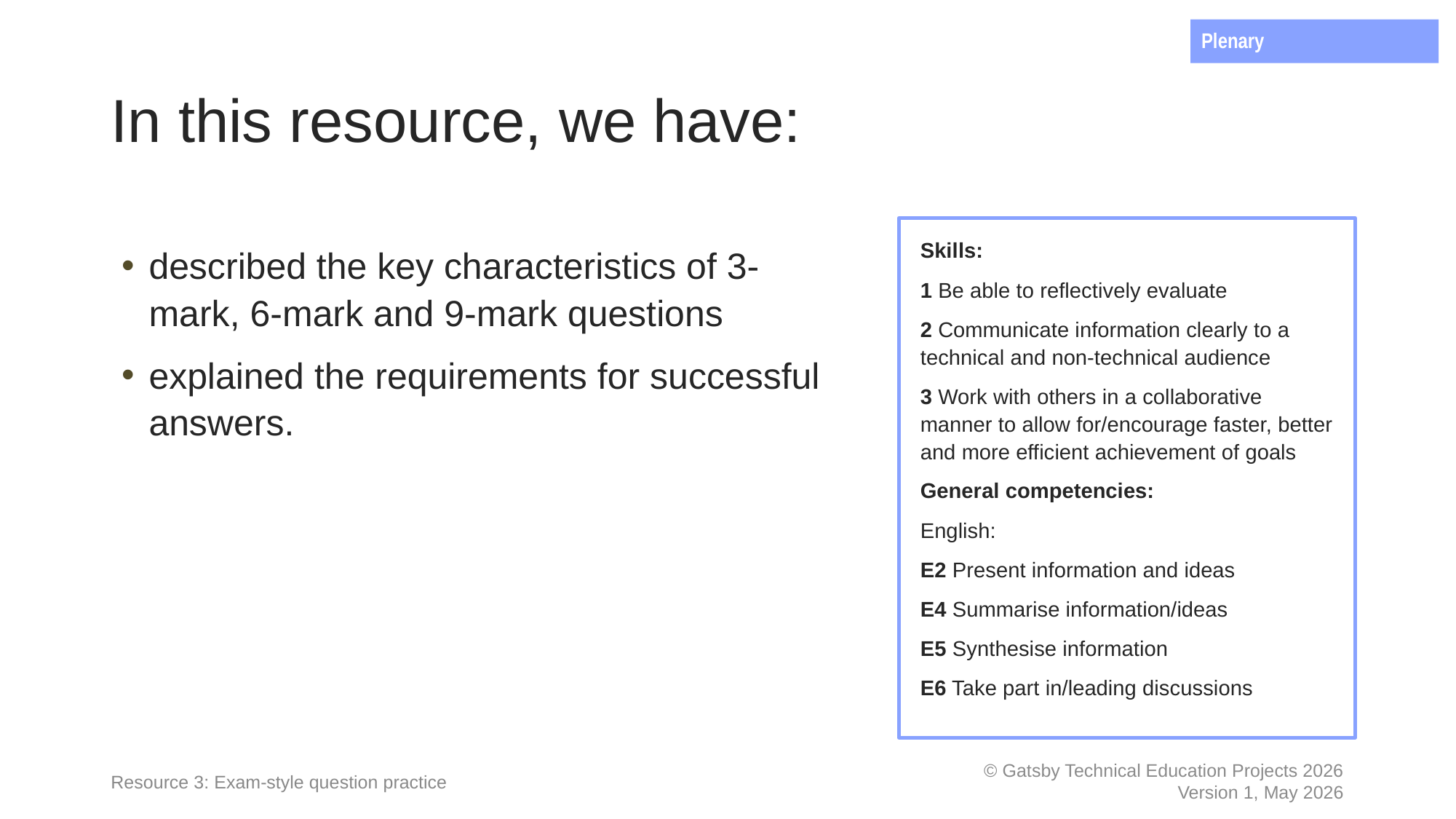

Plenary
# In this resource, we have:
described the key characteristics of 3-mark, 6-mark and 9-mark questions
explained the requirements for successful answers.
Skills:
1 Be able to reflectively evaluate
2 Communicate information clearly to a technical and non-technical audience
3 Work with others in a collaborative manner to allow for/encourage faster, better and more efficient achievement of goals
General competencies:
English:
E2 Present information and ideas
E4 Summarise information/ideas
E5 Synthesise information
E6 Take part in/leading discussions
Resource 3: Exam-style question practice